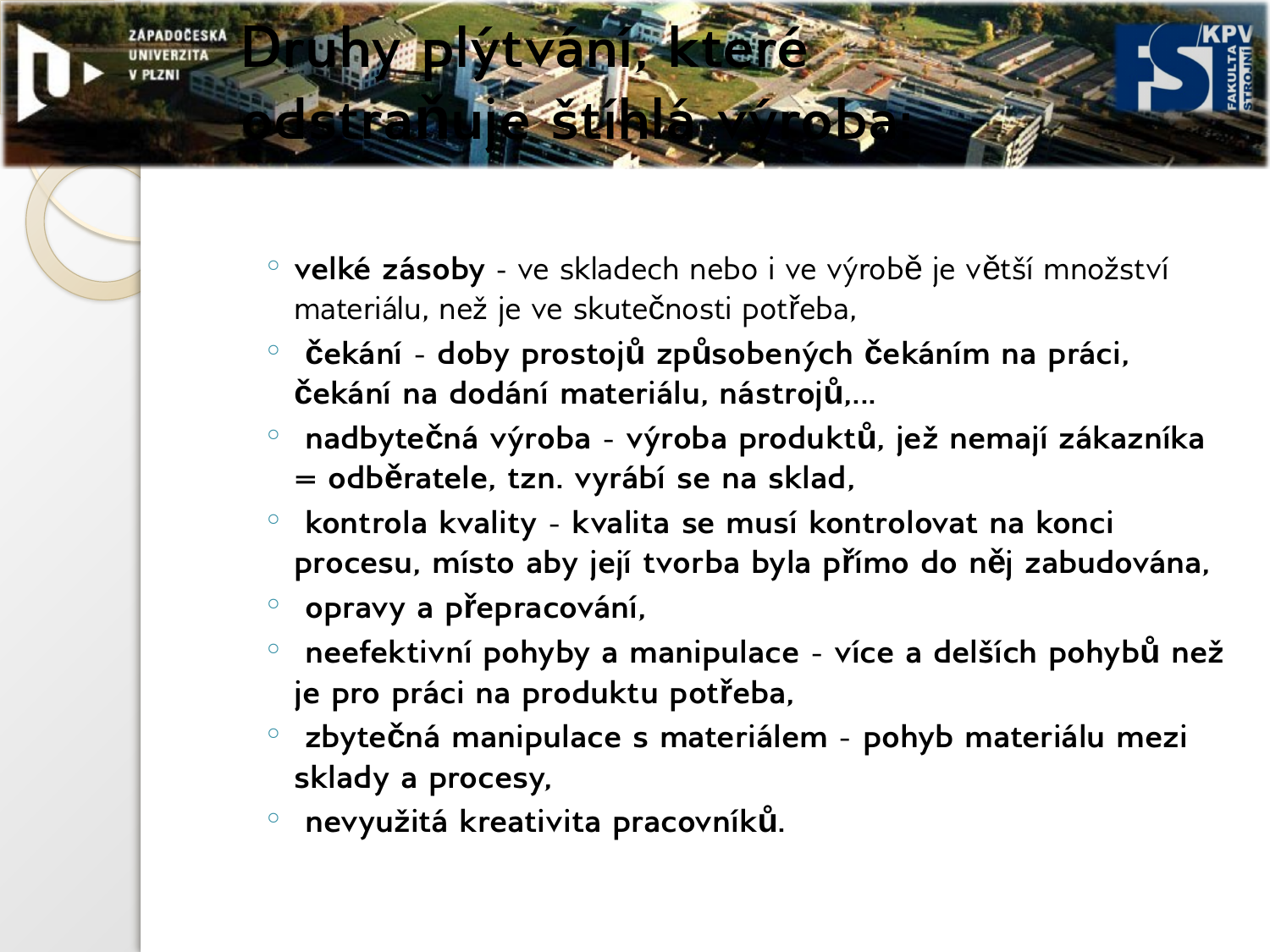

# Druhy plýtvání, které odstraňuje štíhlá výroba:

velké zásoby - ve skladech nebo i ve výrobě je větší množství materiálu, než je ve skutečnosti potřeba,
 čekání - doby prostojů způsobených čekáním na práci, čekání na dodání materiálu, nástrojů,...
 nadbytečná výroba - výroba produktů, jež nemají zákazníka = odběratele, tzn. vyrábí se na sklad,
 kontrola kvality - kvalita se musí kontrolovat na konci procesu, místo aby její tvorba byla přímo do něj zabudována,
 opravy a přepracování,
 neefektivní pohyby a manipulace - více a delších pohybů než je pro práci na produktu potřeba,
 zbytečná manipulace s materiálem - pohyb materiálu mezi sklady a procesy,
 nevyužitá kreativita pracovníků.